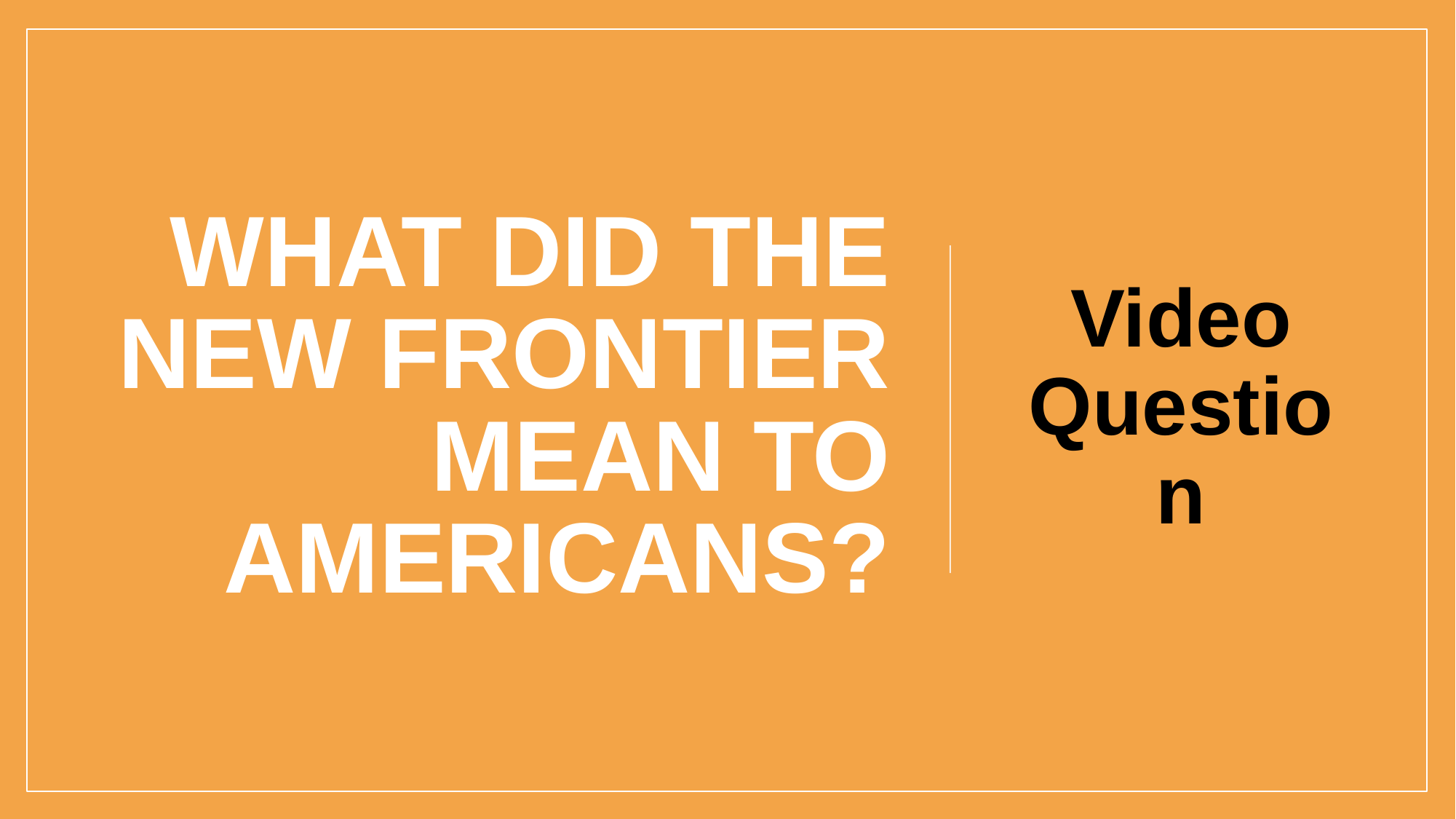

# WHAT DID THE NEW FRONTIER MEAN TO AMERICANS?
Video Question